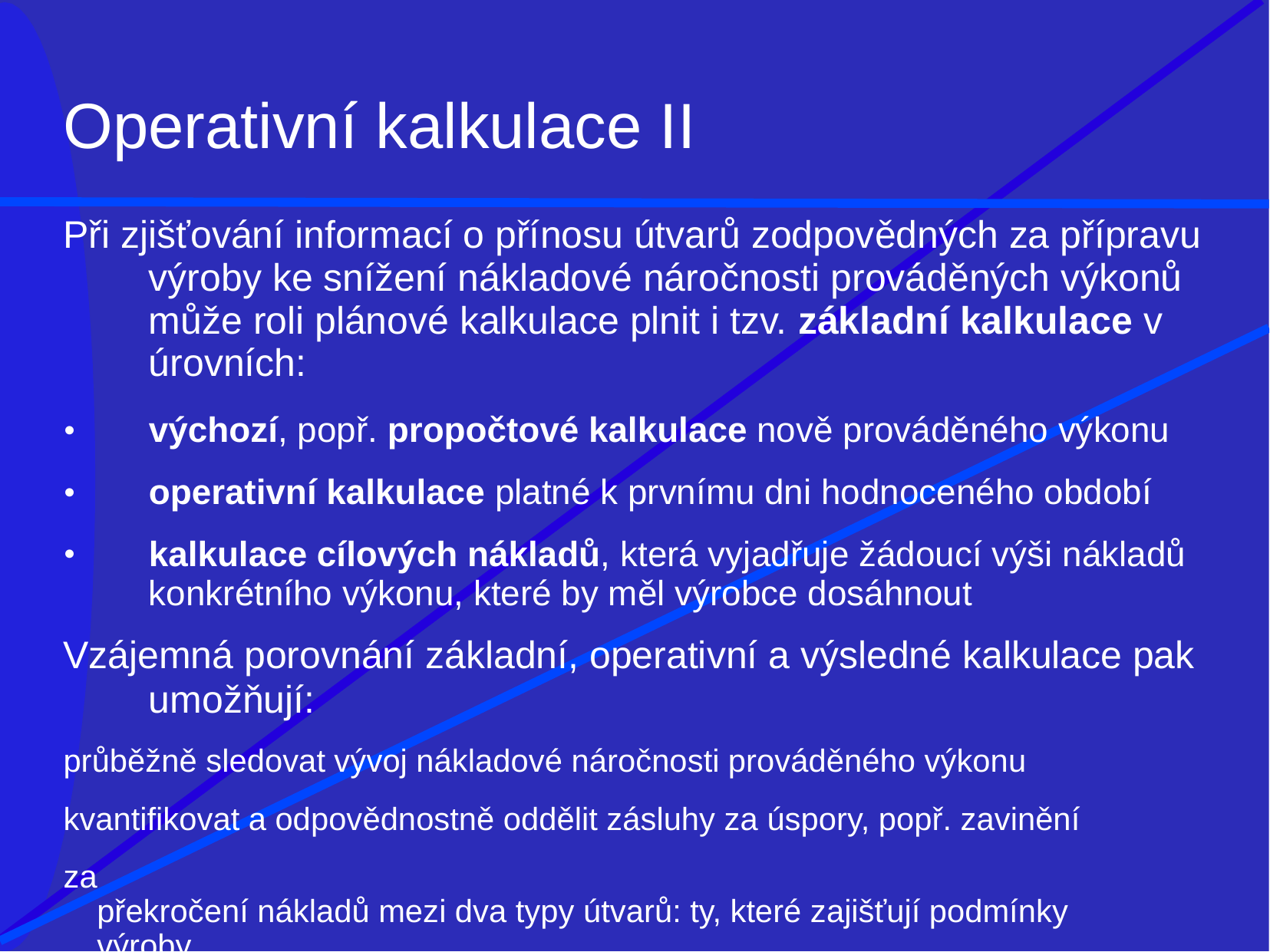

# Operativní kalkulace II
Při zjišťování informací o přínosu útvarů zodpovědných za přípravu výroby ke snížení nákladové náročnosti prováděných výkonů může roli plánové kalkulace plnit i tzv. základní kalkulace v úrovních:
výchozí, popř. propočtové kalkulace nově prováděného výkonu
operativní kalkulace platné k prvnímu dni hodnoceného období
kalkulace cílových nákladů, která vyjadřuje žádoucí výši nákladů konkrétního výkonu, které by měl výrobce dosáhnout
•
•
•
Vzájemná porovnání základní, operativní a výsledné kalkulace pak
umožňují:
průběžně sledovat vývoj nákladové náročnosti prováděného výkonu kvantifikovat a odpovědnostně oddělit zásluhy za úspory, popř. zavinění za
překročení nákladů mezi dva typy útvarů: ty, které zajišťují podmínky výroby
a ty, které odpovídají za splnění těchto podmínek v průběhu vlastní výrobní
činnosti.